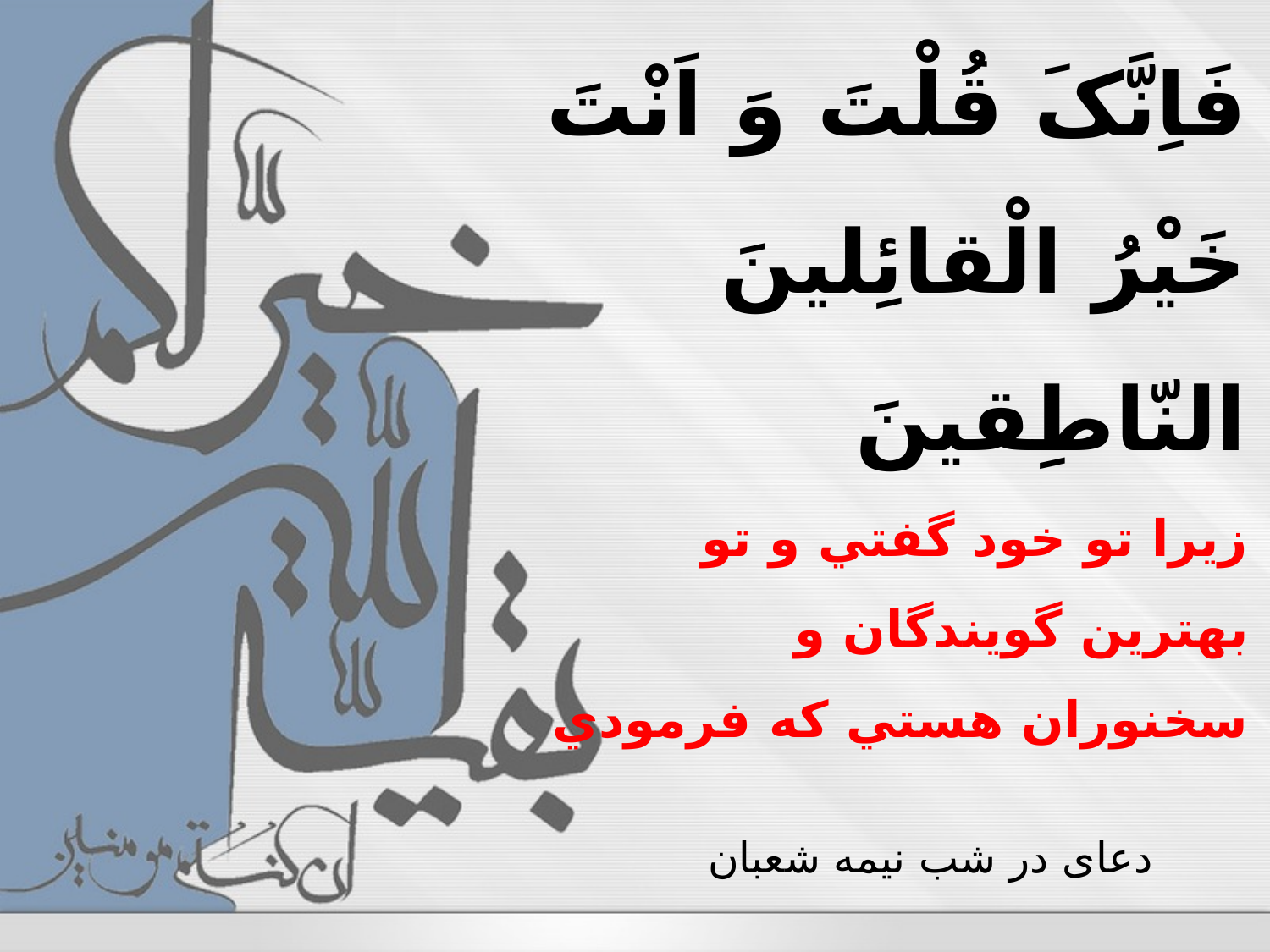

فَاِنَّکَ قُلْتَ وَ اَنْتَ
خَيْرُ الْقائِلينَ النّاطِقينَ
زیرا تو خود گفتي و تو بهترین گویندگان و سخنوران هستي که فرمودي